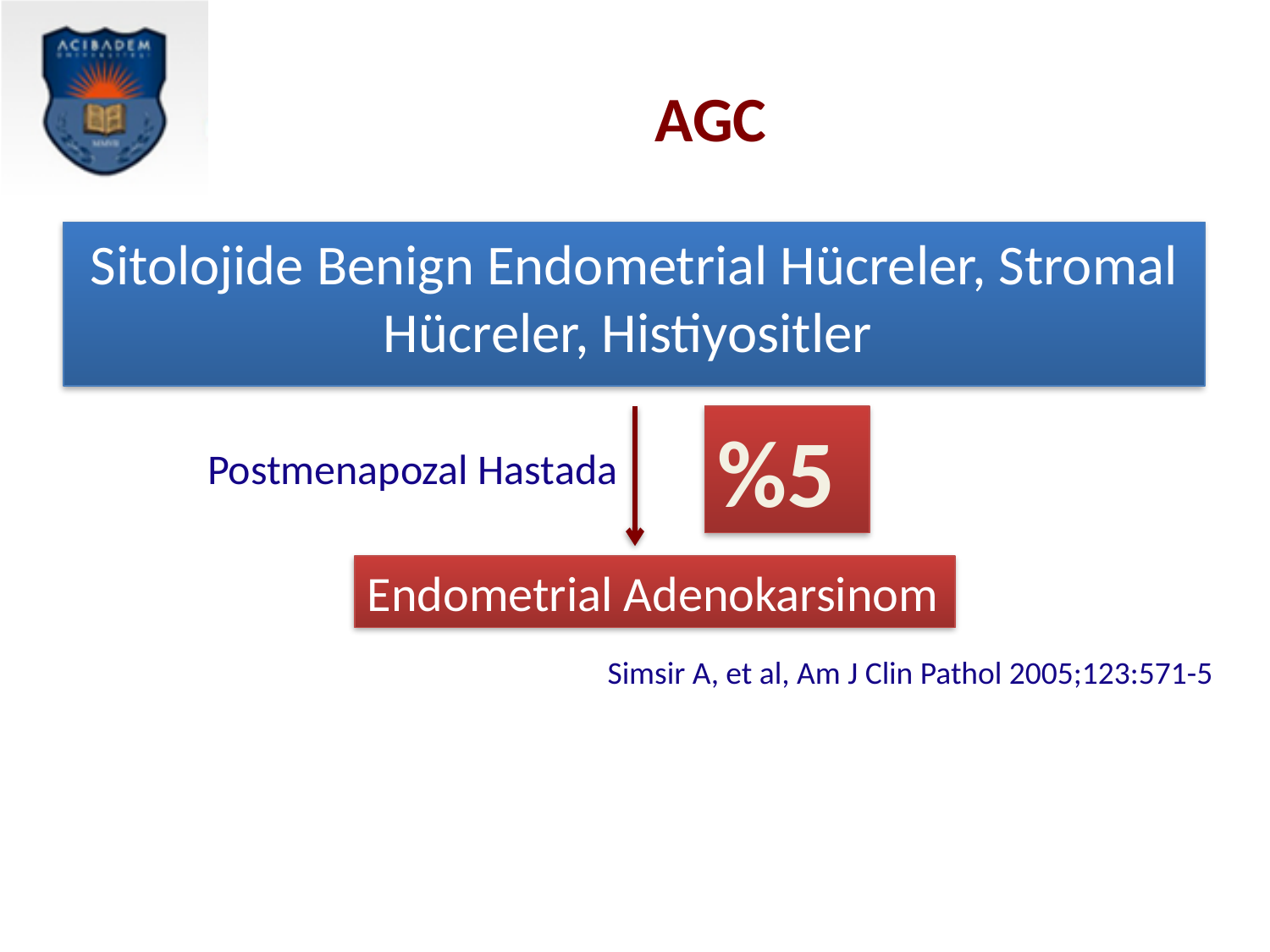

# AGC
Sitolojide Benign Endometrial Hücreler, Stromal Hücreler, Histiyositler
%5
Postmenapozal Hastada
Endometrial Adenokarsinom
Simsir A, et al, Am J Clin Pathol 2005;123:571-5